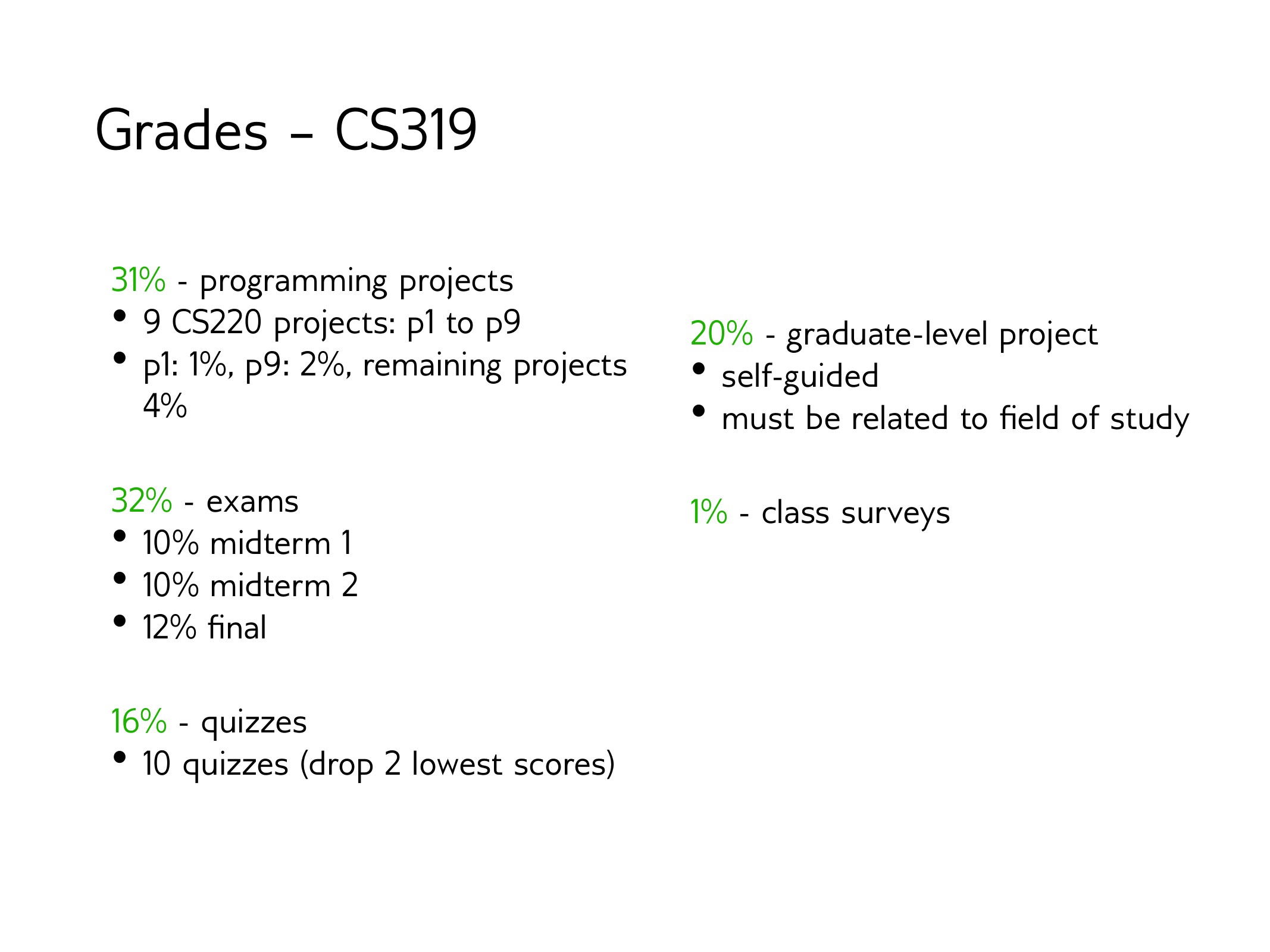

Grades – CS319
31% - programming projects
9 CS220 projects: p1 to p9
p1: 1%, p9: 2%, remaining projects 4%
32% - exams
10% midterm 1
10% midterm 2
12% final
16% - quizzes
10 quizzes (drop 2 lowest scores)
20% - graduate-level project
self-guided
must be related to field of study
1% - class surveys